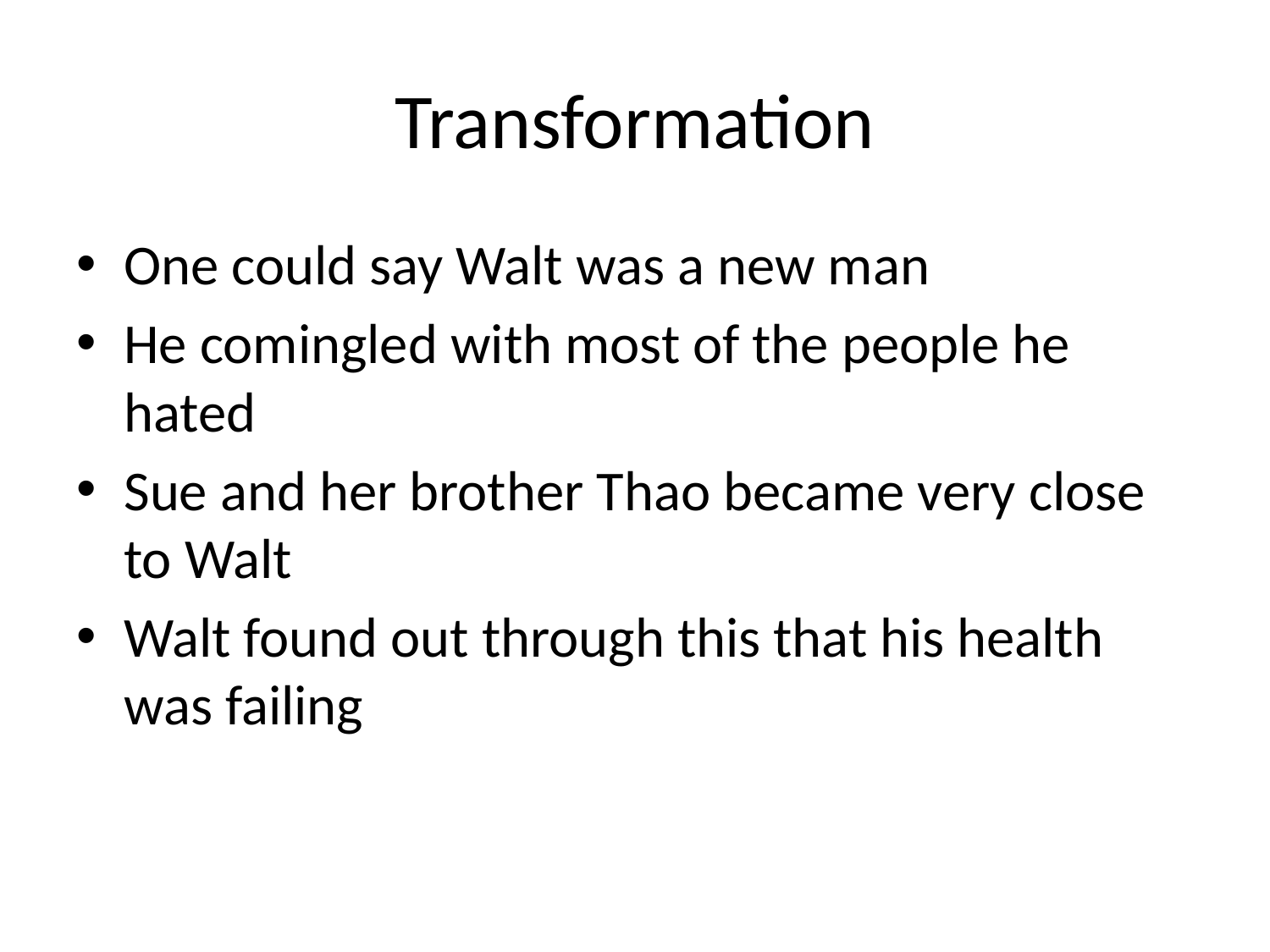

# Transformation
One could say Walt was a new man
He comingled with most of the people he hated
Sue and her brother Thao became very close to Walt
Walt found out through this that his health was failing